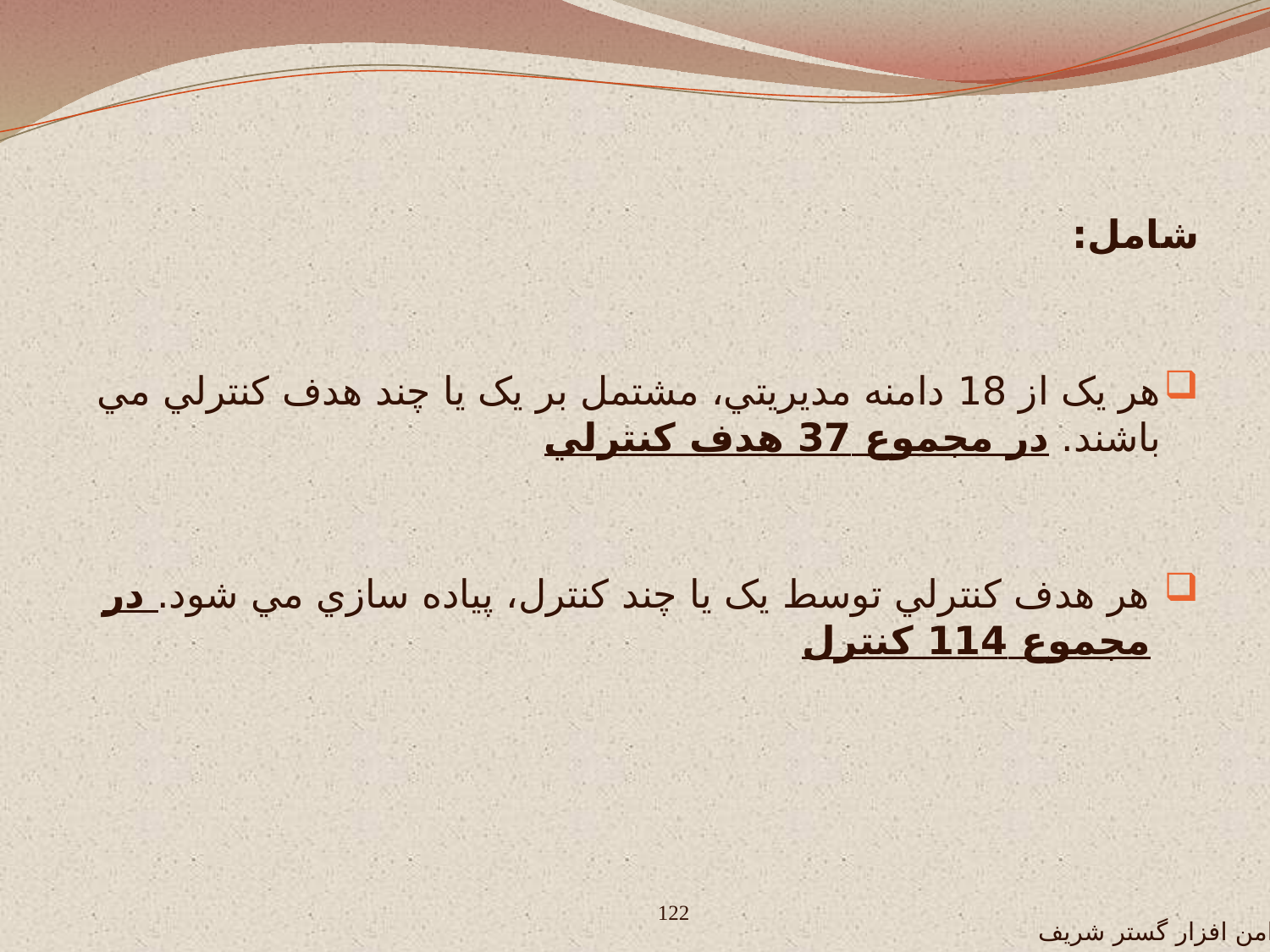

شامل:

هر يک از 18 دامنه مديريتي، مشتمل بر يک يا چند هدف کنترلي مي باشند. در مجموع 37 هدف کنترلي

هر هدف کنترلي توسط يک يا چند کنترل، پياده سازي مي شود. در مجموع 114 کنترل